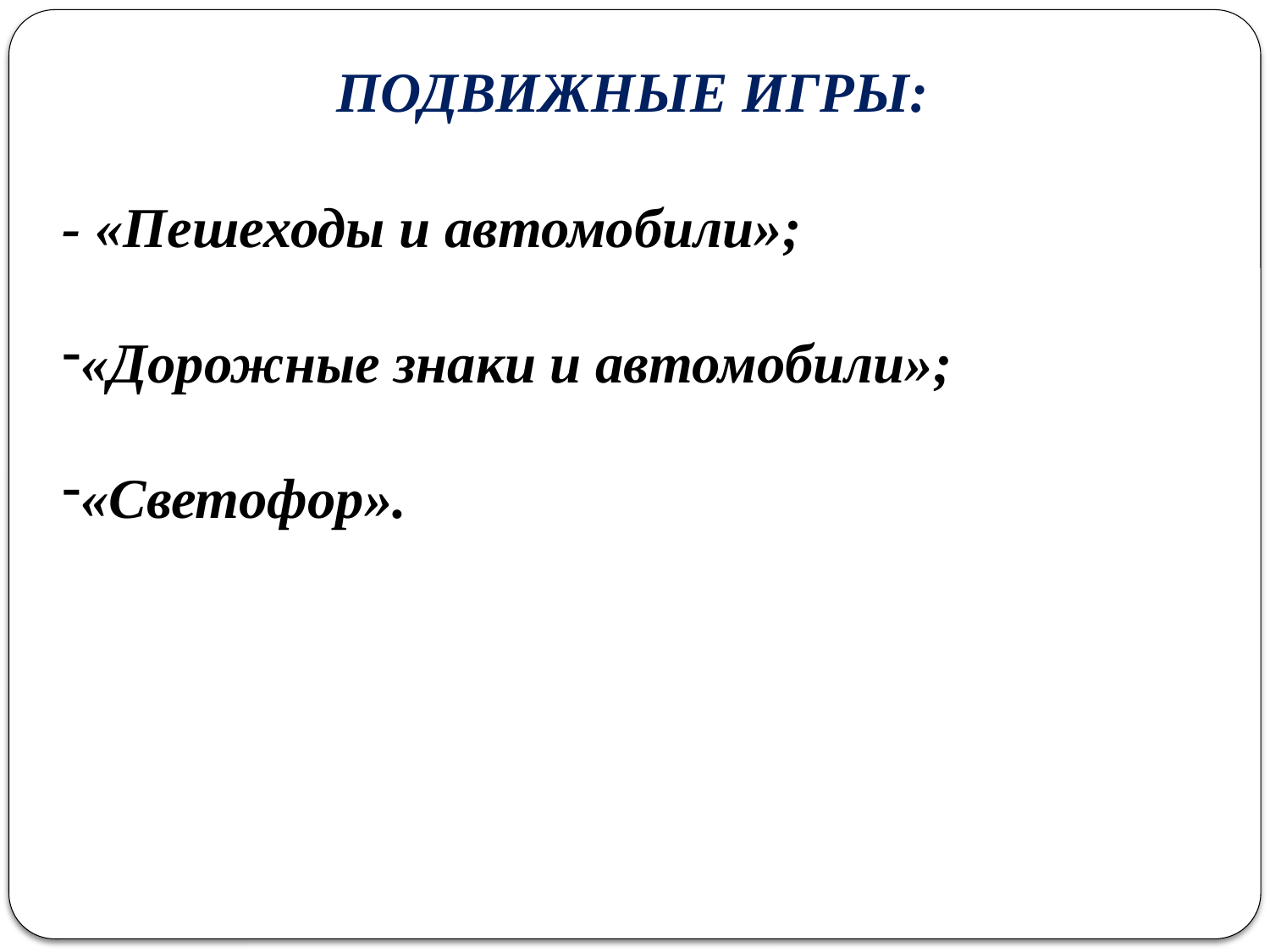

ПОДВИЖНЫЕ ИГРЫ:

- «Пешеходы и автомобили»;

«Дорожные знаки и автомобили»;

«Светофор».